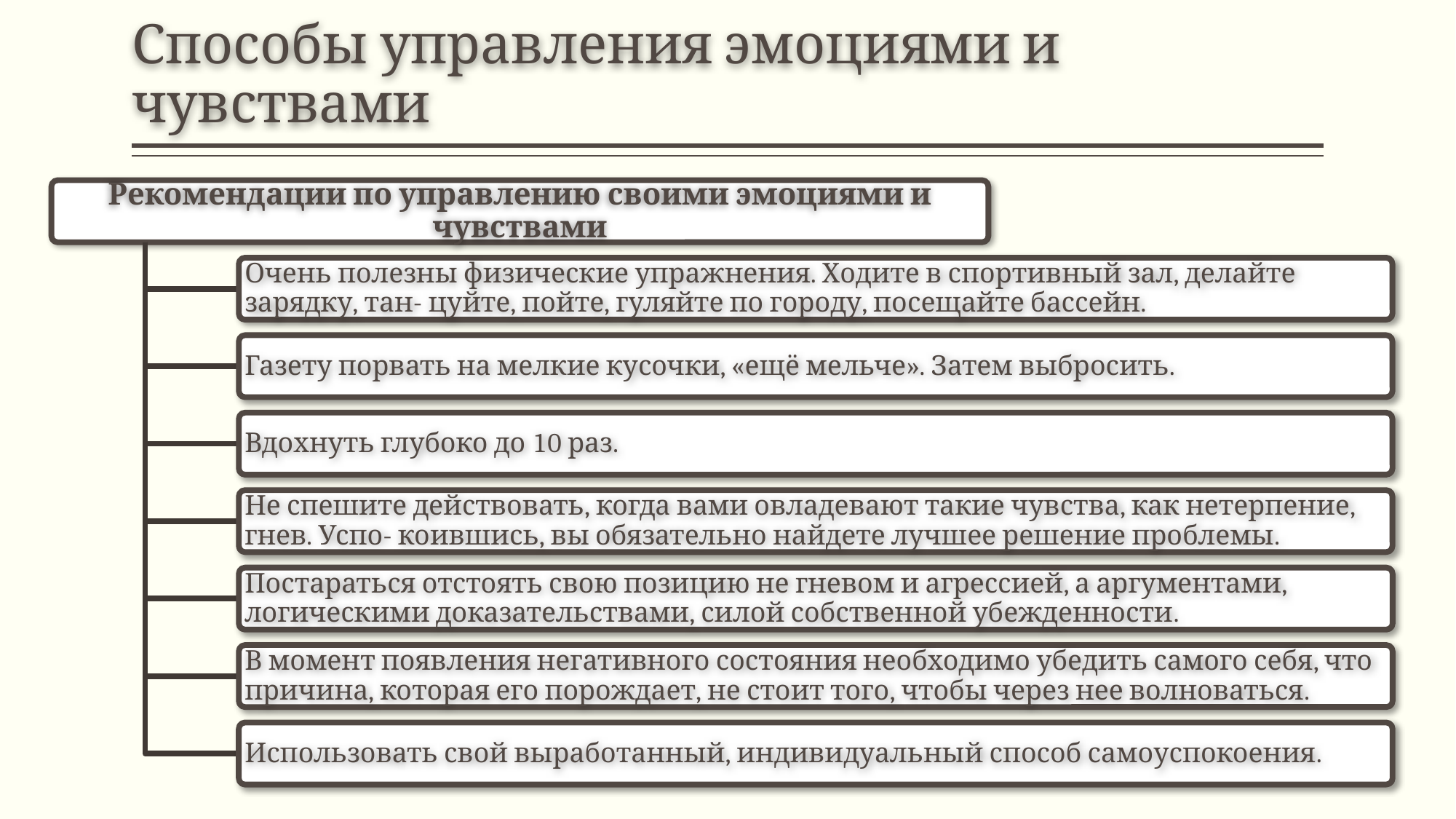

# Способы управления эмоциями и чувствами

Рекомендации по управлению своими эмоциями и чувствами

Очень полезны физические упражнения. Ходите в спортивный зал, делайте зарядку, тан- цуйте, пойте, гуляйте по городу, посещайте бассейн.

Газету порвать на мелкие кусочки, «ещё мельче». Затем выбросить.

Вдохнуть глубоко до 10 раз.

Не спешите действовать, когда вами овладевают такие чувства, как нетерпение, гнев. Успо- коившись, вы обязательно найдете лучшее решение проблемы.

Постараться отстоять свою позицию не гневом и агрессией, а аргументами, логическими доказательствами, силой собственной убежденности.

В момент появления негативного состояния необходимо убедить самого себя, что причина, которая его порождает, не стоит того, чтобы через нее волноваться.

Использовать свой выработанный, индивидуальный способ самоуспокоения.